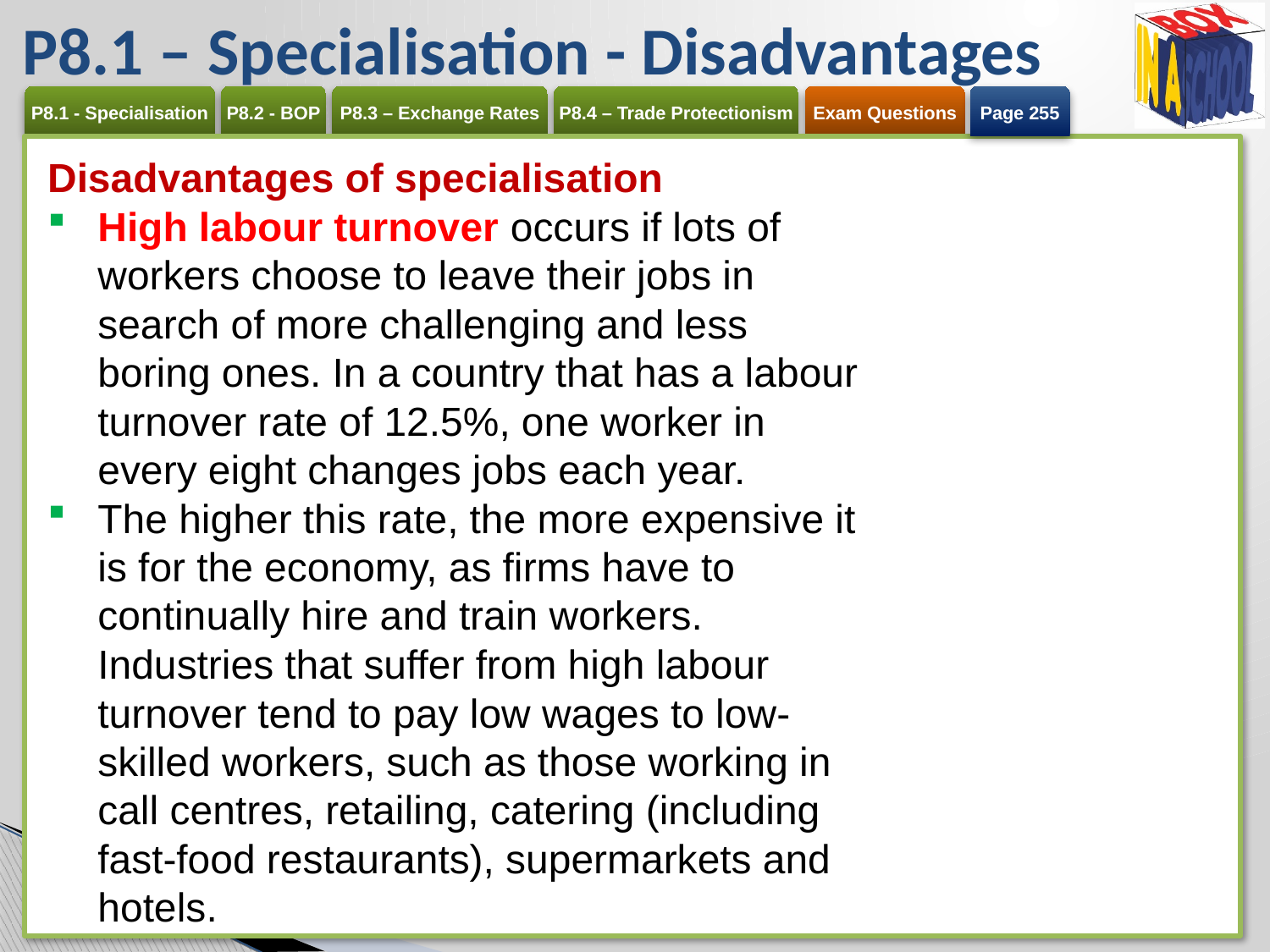

# P8.1 – Specialisation - Disadvantages
Page 255
Disadvantages of specialisation
High labour turnover occurs if lots of workers choose to leave their jobs in search of more challenging and less boring ones. In a country that has a labour turnover rate of 12.5%, one worker in every eight changes jobs each year.
The higher this rate, the more expensive it is for the economy, as firms have to continually hire and train workers. Industries that suffer from high labour turnover tend to pay low wages to low-skilled workers, such as those working in call centres, retailing, catering (including fast-food restaurants), supermarkets and hotels.